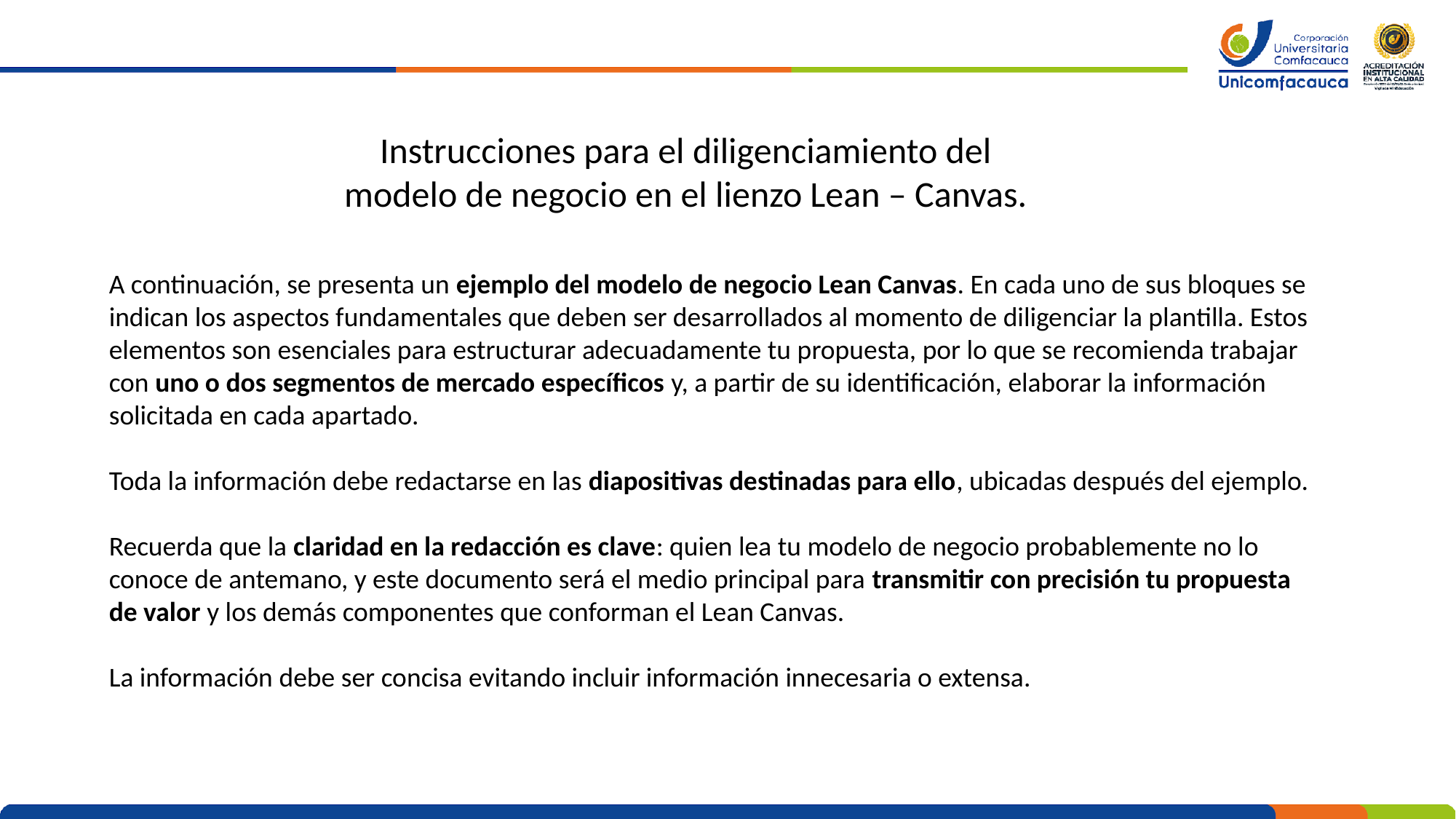

Instrucciones para el diligenciamiento del modelo de negocio en el lienzo Lean – Canvas.
A continuación, se presenta un ejemplo del modelo de negocio Lean Canvas. En cada uno de sus bloques se indican los aspectos fundamentales que deben ser desarrollados al momento de diligenciar la plantilla. Estos elementos son esenciales para estructurar adecuadamente tu propuesta, por lo que se recomienda trabajar con uno o dos segmentos de mercado específicos y, a partir de su identificación, elaborar la información solicitada en cada apartado.
Toda la información debe redactarse en las diapositivas destinadas para ello, ubicadas después del ejemplo.

Recuerda que la claridad en la redacción es clave: quien lea tu modelo de negocio probablemente no lo conoce de antemano, y este documento será el medio principal para transmitir con precisión tu propuesta de valor y los demás componentes que conforman el Lean Canvas.

La información debe ser concisa evitando incluir información innecesaria o extensa.